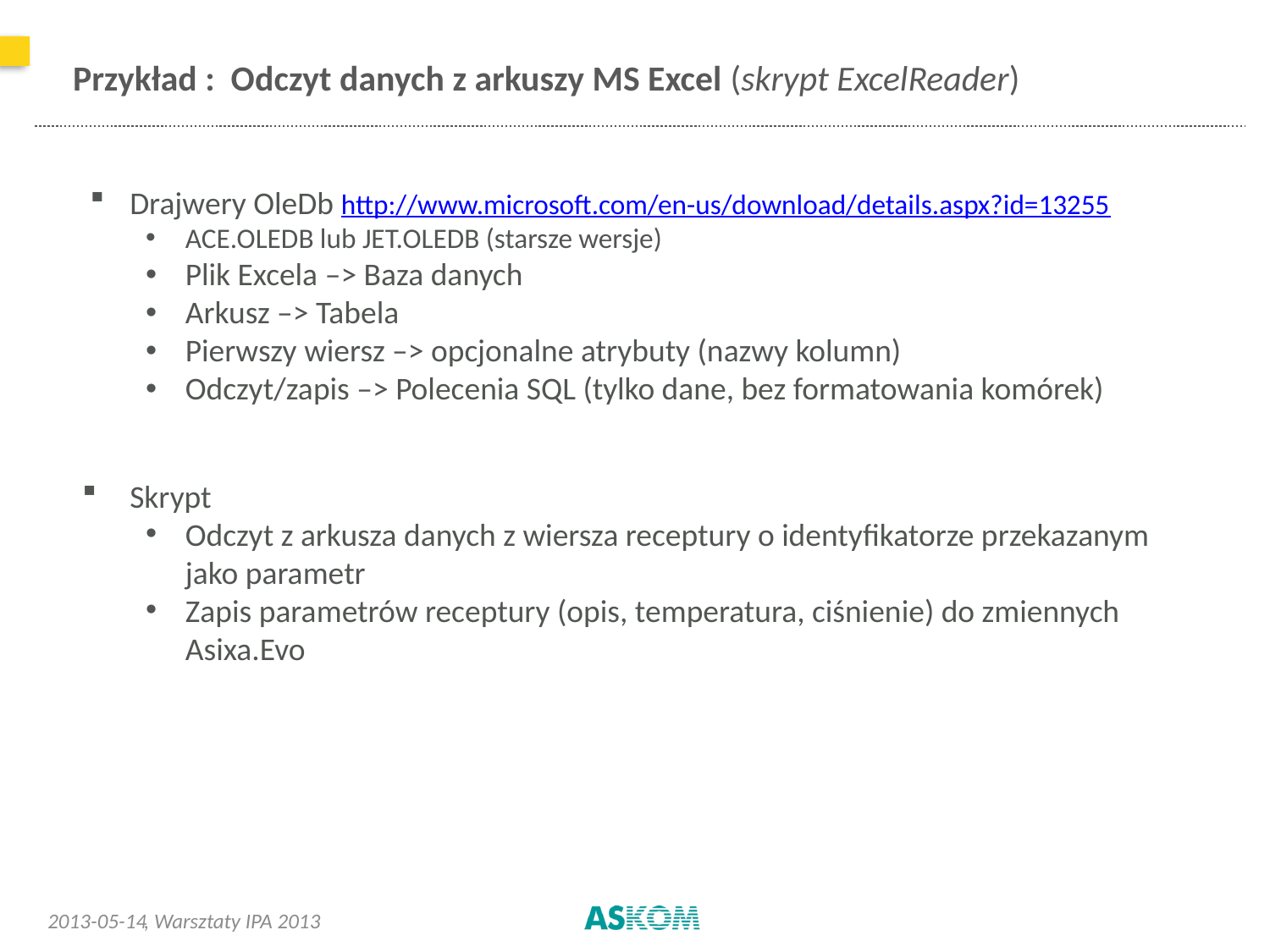

# Przykład :  Odczyt danych z arkuszy MS Excel (skrypt ExcelReader)
Drajwery OleDb http://www.microsoft.com/en-us/download/details.aspx?id=13255
ACE.OLEDB lub JET.OLEDB (starsze wersje)
Plik Excela –> Baza danych
Arkusz –> Tabela
Pierwszy wiersz –> opcjonalne atrybuty (nazwy kolumn)
Odczyt/zapis –> Polecenia SQL (tylko dane, bez formatowania komórek)

Skrypt
Odczyt z arkusza danych z wiersza receptury o identyfikatorze przekazanym jako parametr
Zapis parametrów receptury (opis, temperatura, ciśnienie) do zmiennych Asixa.Evo

2013-05-14
, Warsztaty IPA 2013